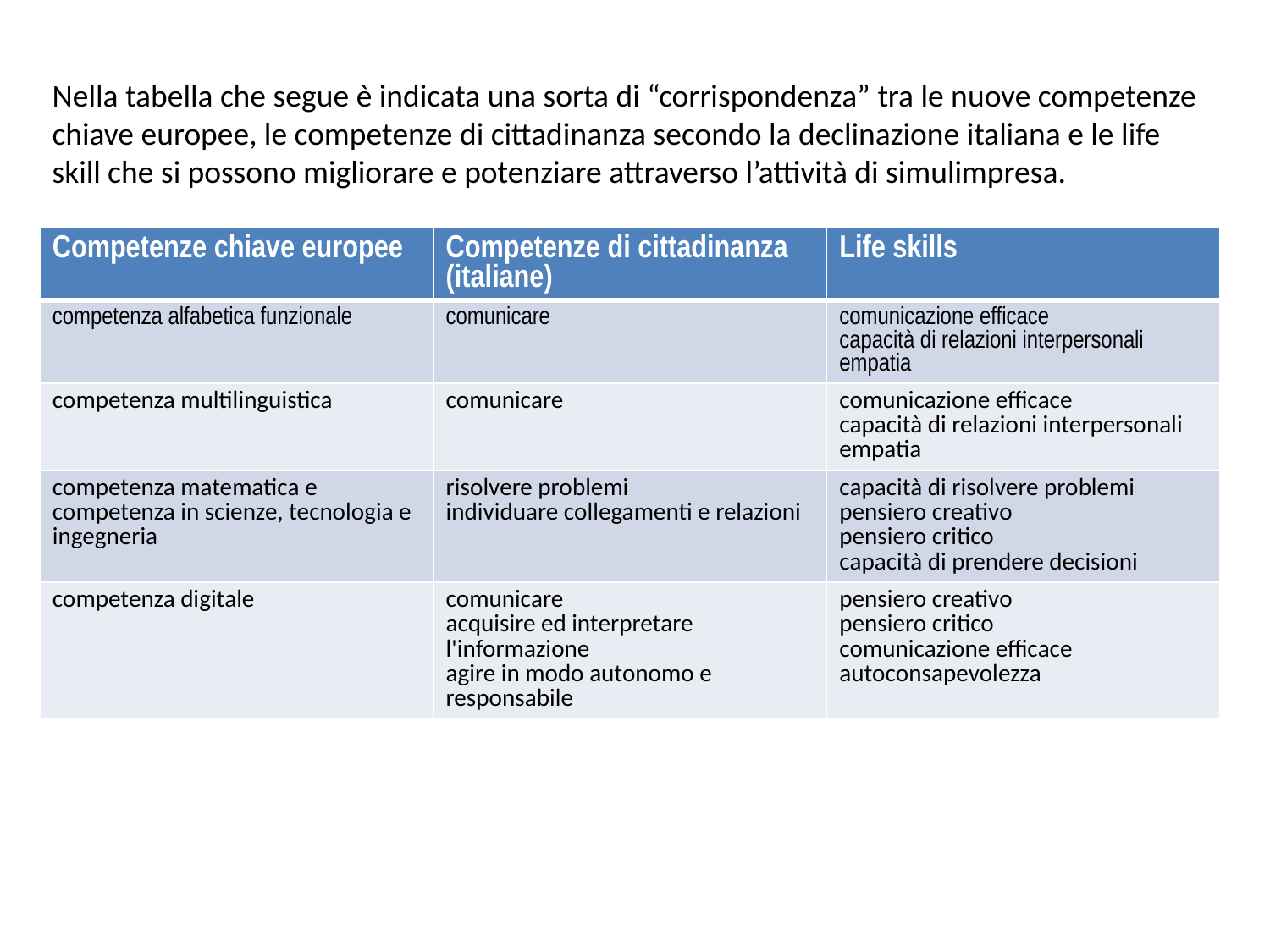

Nella tabella che segue è indicata una sorta di “corrispondenza” tra le nuove competenze chiave europee, le competenze di cittadinanza secondo la declinazione italiana e le life skill che si possono migliorare e potenziare attraverso l’attività di simulimpresa.
| Competenze chiave europee | Competenze di cittadinanza (italiane) | Life skills |
| --- | --- | --- |
| competenza alfabetica funzionale | comunicare | comunicazione efficace capacità di relazioni interpersonali empatia |
| competenza multilinguistica | comunicare | comunicazione efficace capacità di relazioni interpersonali empatia |
| competenza matematica e competenza in scienze, tecnologia e ingegneria | risolvere problemi individuare collegamenti e relazioni | capacità di risolvere problemi pensiero creativo pensiero critico capacità di prendere decisioni |
| competenza digitale | comunicare acquisire ed interpretare l'informazione agire in modo autonomo e responsabile | pensiero creativo pensiero critico comunicazione efficace autoconsapevolezza |